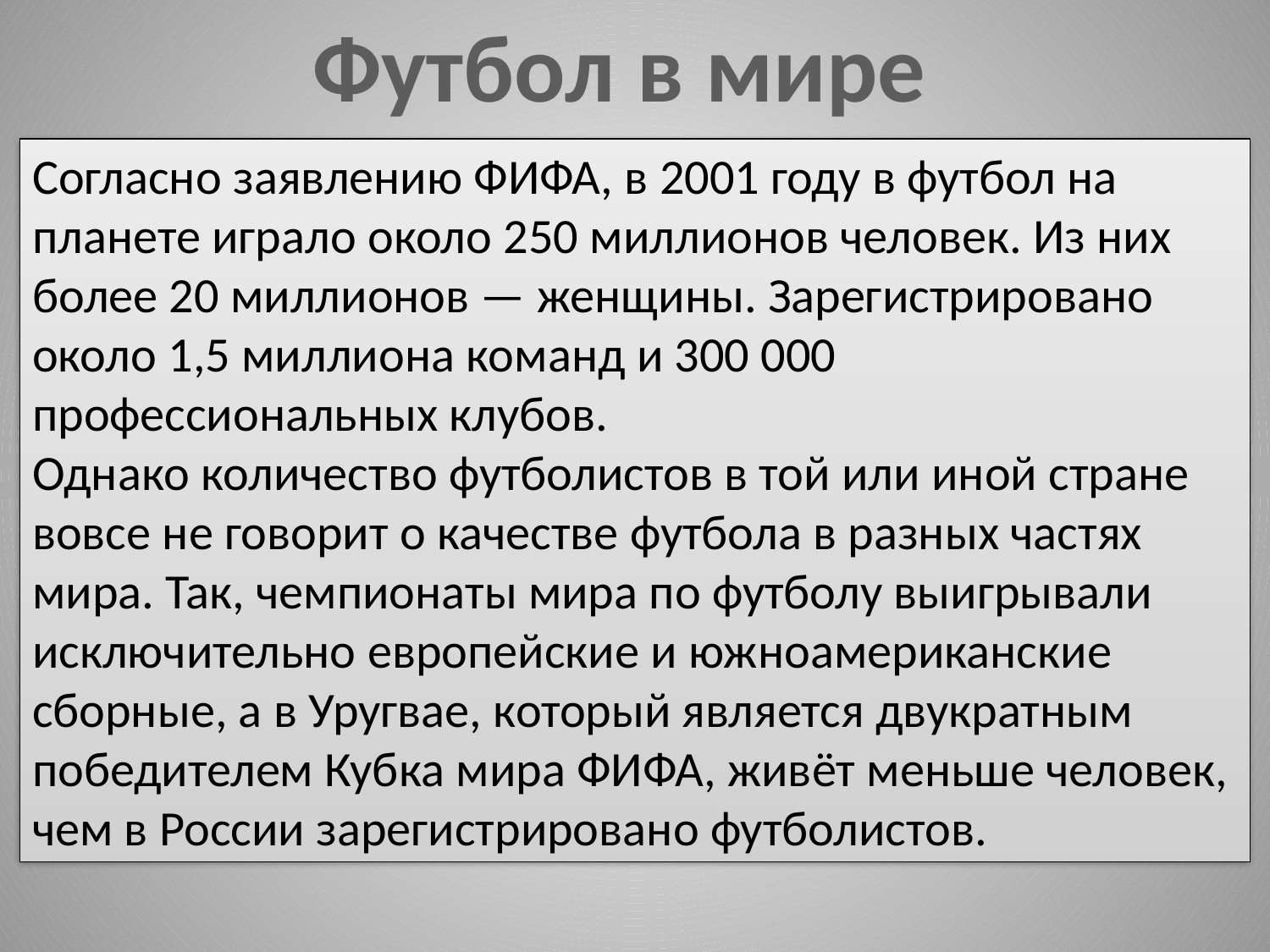

Футбол в мире
Согласно заявлению ФИФА, в 2001 году в футбол на планете играло около 250 миллионов человек. Из них более 20 миллионов — женщины. Зарегистрировано около 1,5 миллиона команд и 300 000 профессиональных клубов.
Однако количество футболистов в той или иной стране вовсе не говорит о качестве футбола в разных частях мира. Так, чемпионаты мира по футболу выигрывали исключительно европейские и южноамериканские сборные, а в Уругвае, который является двукратным победителем Кубка мира ФИФА, живёт меньше человек, чем в России зарегистрировано футболистов.